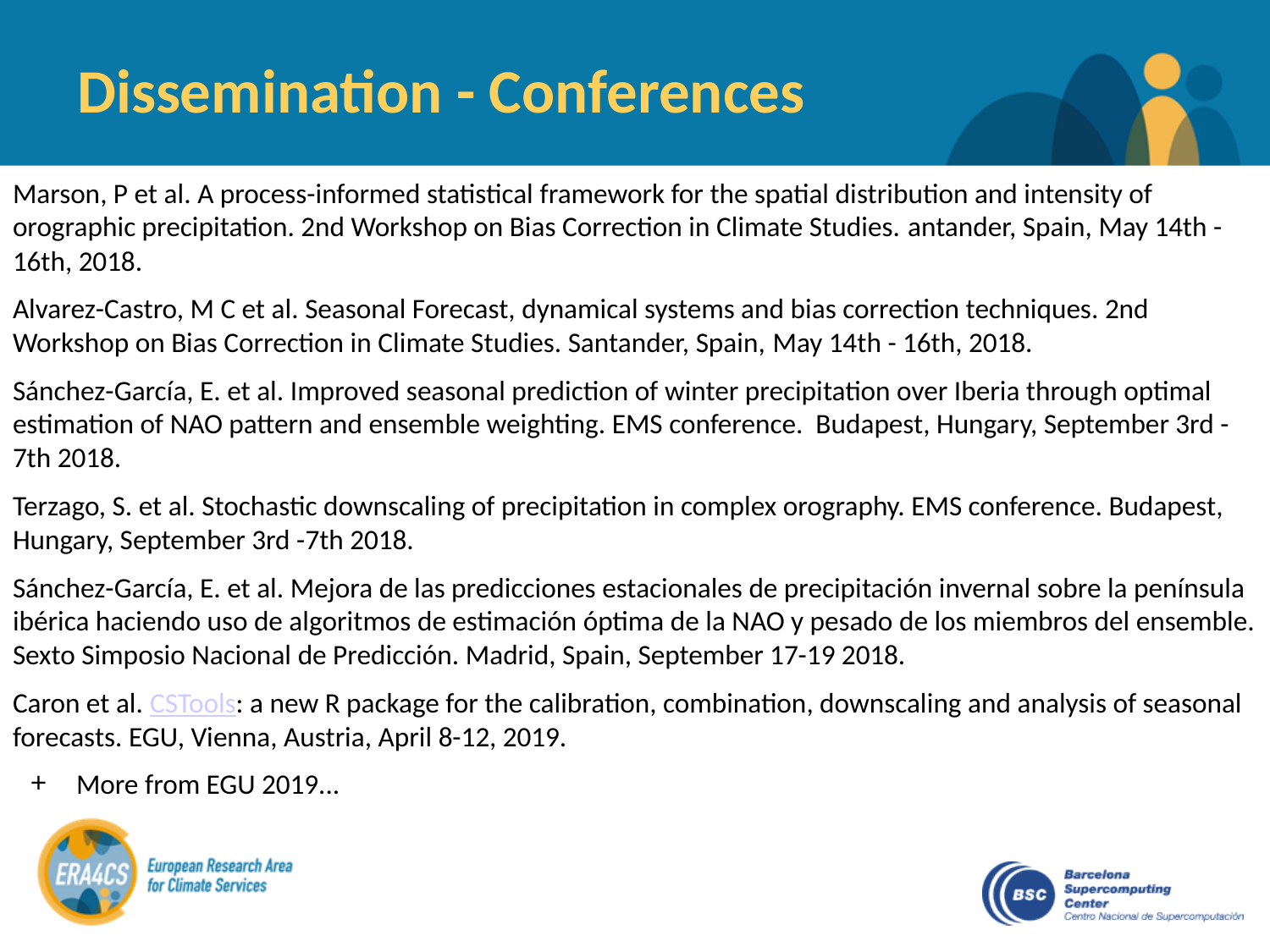

# Dissemination - Conferences
Marson, P et al. A process-informed statistical framework for the spatial distribution and intensity of orographic precipitation. 2nd Workshop on Bias Correction in Climate Studies. antander, Spain, May 14th - 16th, 2018.
Alvarez-Castro, M C et al. Seasonal Forecast, dynamical systems and bias correction techniques. 2nd Workshop on Bias Correction in Climate Studies. Santander, Spain, May 14th - 16th, 2018.
Sánchez-García, E. et al. Improved seasonal prediction of winter precipitation over Iberia through optimal estimation of NAO pattern and ensemble weighting. EMS conference.  Budapest, Hungary, September 3rd -7th 2018.
Terzago, S. et al. Stochastic downscaling of precipitation in complex orography. EMS conference. Budapest, Hungary, September 3rd -7th 2018.
Sánchez-García, E. et al. Mejora de las predicciones estacionales de precipitación invernal sobre la península ibérica haciendo uso de algoritmos de estimación óptima de la NAO y pesado de los miembros del ensemble. Sexto Simposio Nacional de Predicción. Madrid, Spain, September 17-19 2018.
Caron et al. CSTools: a new R package for the calibration, combination, downscaling and analysis of seasonal forecasts. EGU, Vienna, Austria, April 8-12, 2019.
More from EGU 2019...